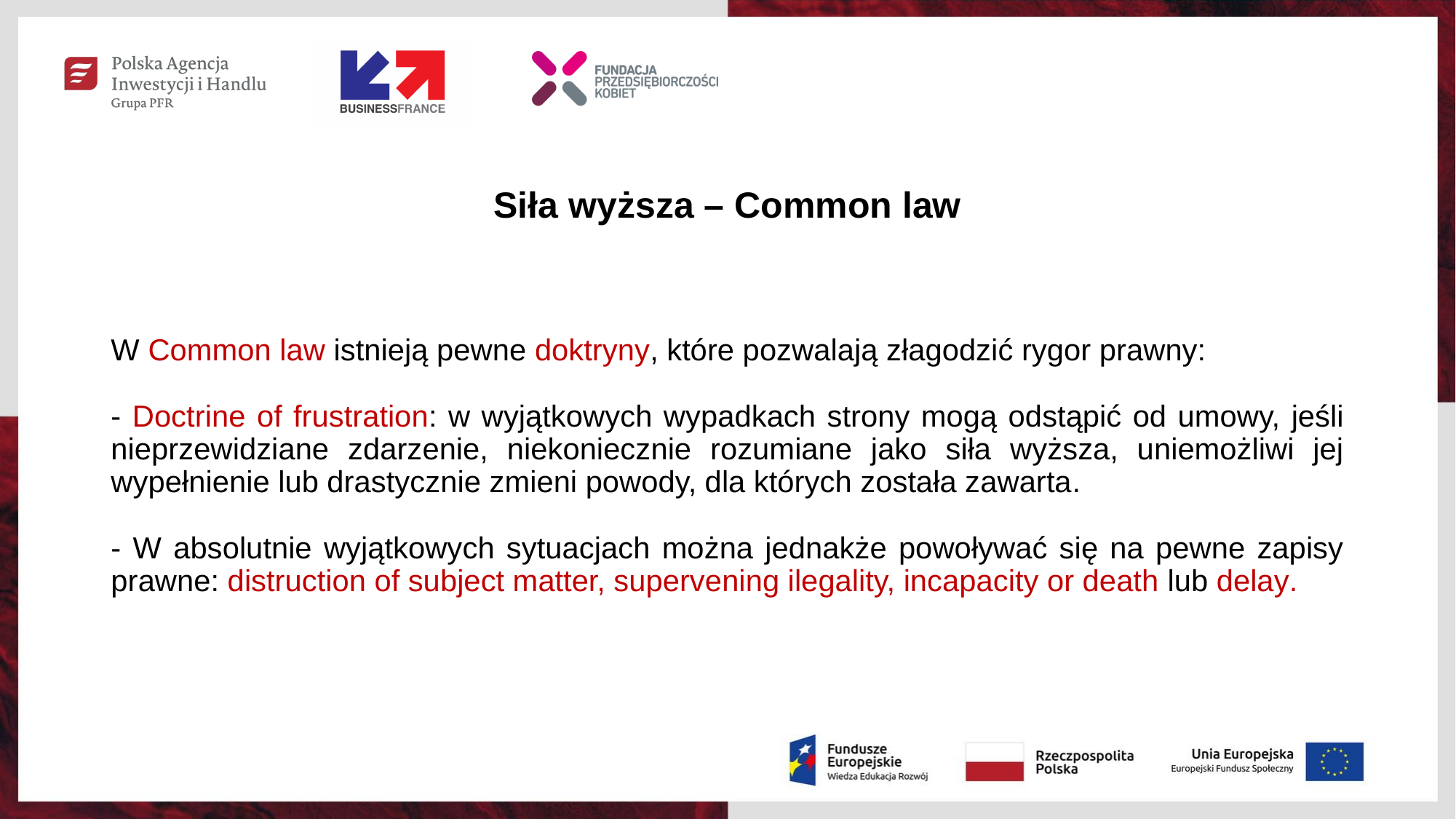

# Siła wyższa – Common law
W Common law istnieją pewne doktryny, które pozwalają złagodzić rygor prawny:
- Doctrine of frustration: w wyjątkowych wypadkach strony mogą odstąpić od umowy, jeśli nieprzewidziane zdarzenie, niekoniecznie rozumiane jako siła wyższa, uniemożliwi jej wypełnienie lub drastycznie zmieni powody, dla których została zawarta.
- W absolutnie wyjątkowych sytuacjach można jednakże powoływać się na pewne zapisy prawne: distruction of subject matter, supervening ilegality, incapacity or death lub delay.